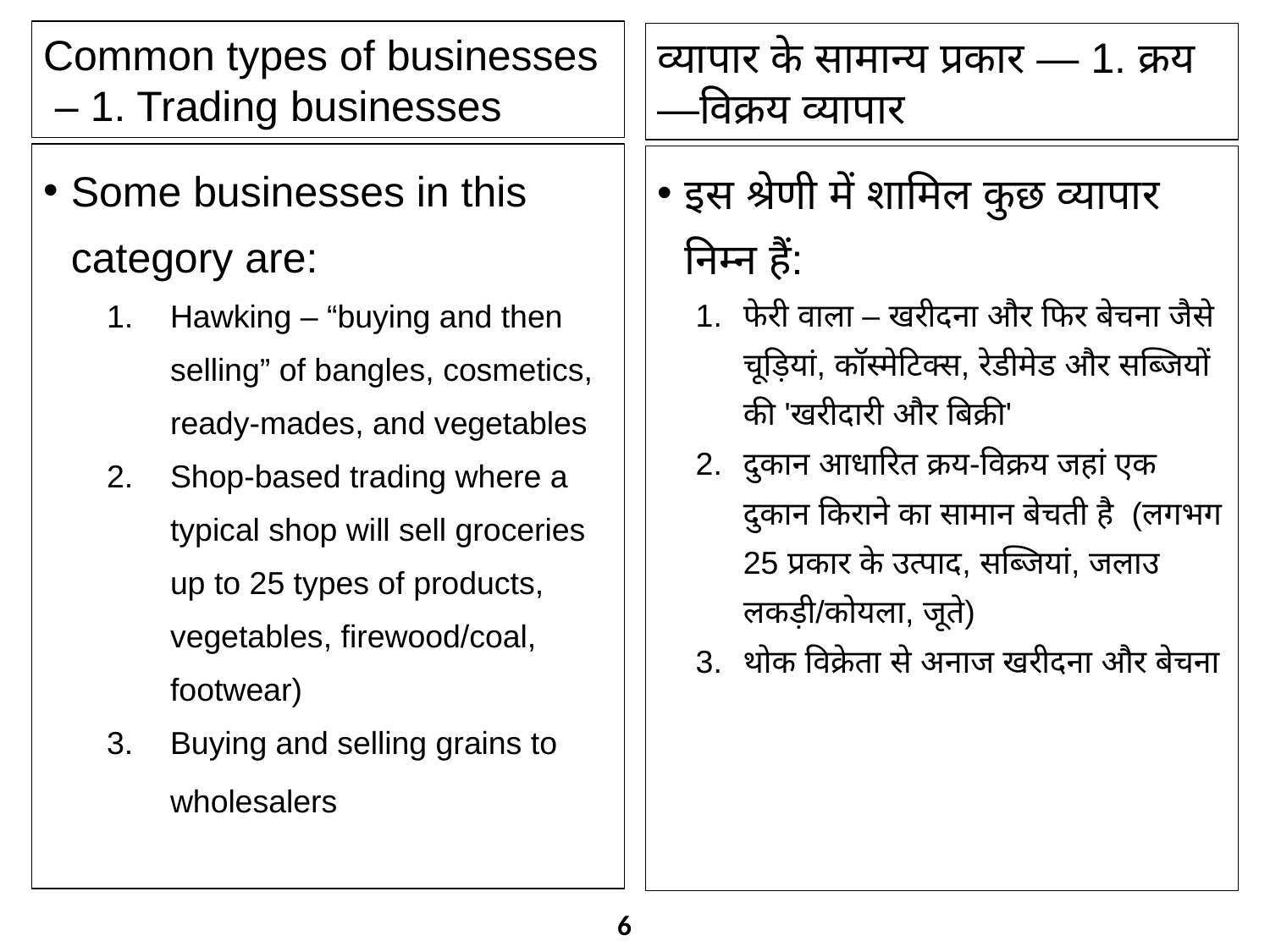

Common types of businesses
 – 1. Trading businesses
व्यापार के सामान्य प्रकार — 1. क्रय—विक्रय व्यापार
Some businesses in this category are:
Hawking – “buying and then selling” of bangles, cosmetics, ready-mades, and vegetables
Shop-based trading where a typical shop will sell groceries up to 25 types of products, vegetables, firewood/coal, footwear)
Buying and selling grains to wholesalers
इस श्रेणी में शामिल कुछ व्यापार निम्न हैं:
फेरी वाला – खरीदना और फिर बेचना जैसे चूड़ियां, कॉस्मेटिक्स, रेडीमेड और सब्जियों की 'खरीदारी और बिक्री'
दुकान आधारित क्रय-विक्रय जहां एक दुकान किराने का सामान बेचती है  (लगभग 25 प्रकार के उत्पाद, सब्जियां, जलाउ लकड़ी/कोयला, जूते)
थोक विक्रेता से अनाज खरीदना और बेचना
6